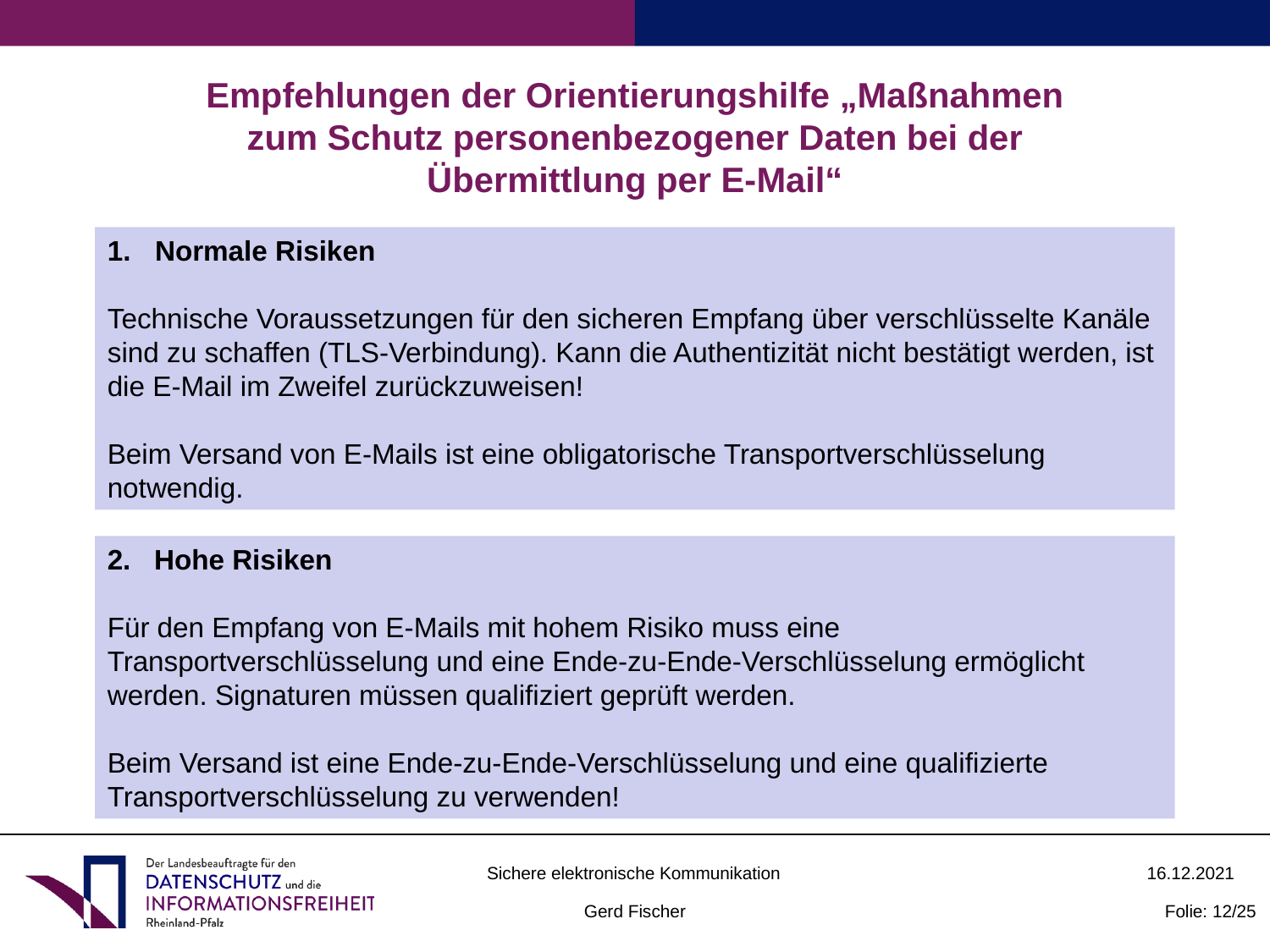

Empfehlungen der Orientierungshilfe „Maßnahmen zum Schutz personenbezogener Daten bei der Übermittlung per E-Mail“
Normale Risiken

Technische Voraussetzungen für den sicheren Empfang über verschlüsselte Kanäle sind zu schaffen (TLS-Verbindung). Kann die Authentizität nicht bestätigt werden, ist die E-Mail im Zweifel zurückzuweisen!

Beim Versand von E-Mails ist eine obligatorische Transportverschlüsselung notwendig.
2.   Hohe Risiken

Für den Empfang von E-Mails mit hohem Risiko muss eine Transportverschlüsselung und eine Ende-zu-Ende-Verschlüsselung ermöglicht werden. Signaturen müssen qualifiziert geprüft werden.

Beim Versand ist eine Ende-zu-Ende-Verschlüsselung und eine qualifizierte Transportverschlüsselung zu verwenden!